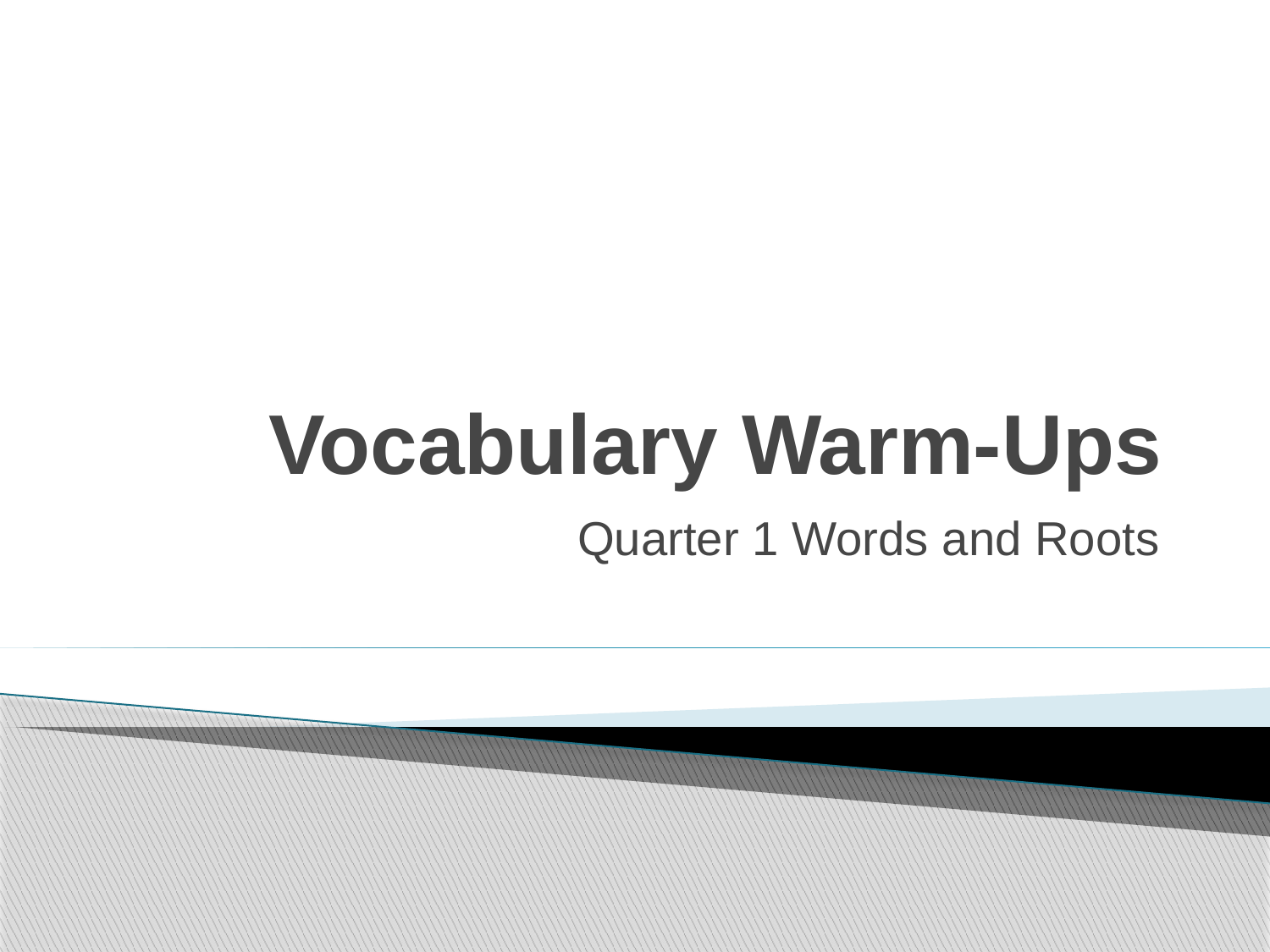

# Vocabulary Warm-Ups
Quarter 1 Words and Roots